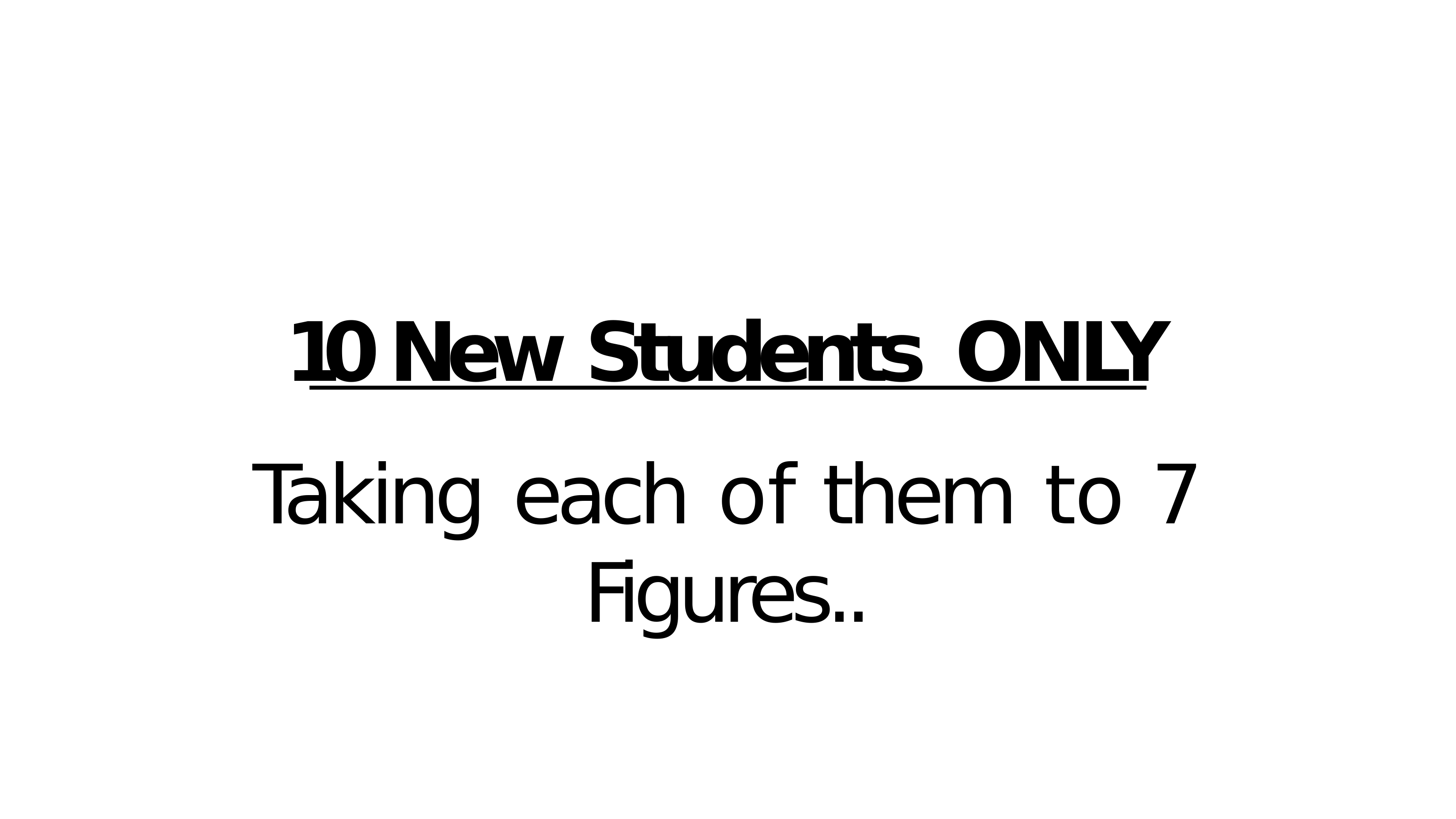

# 10 New Students ONLY
Taking each of them to 7 Figures..